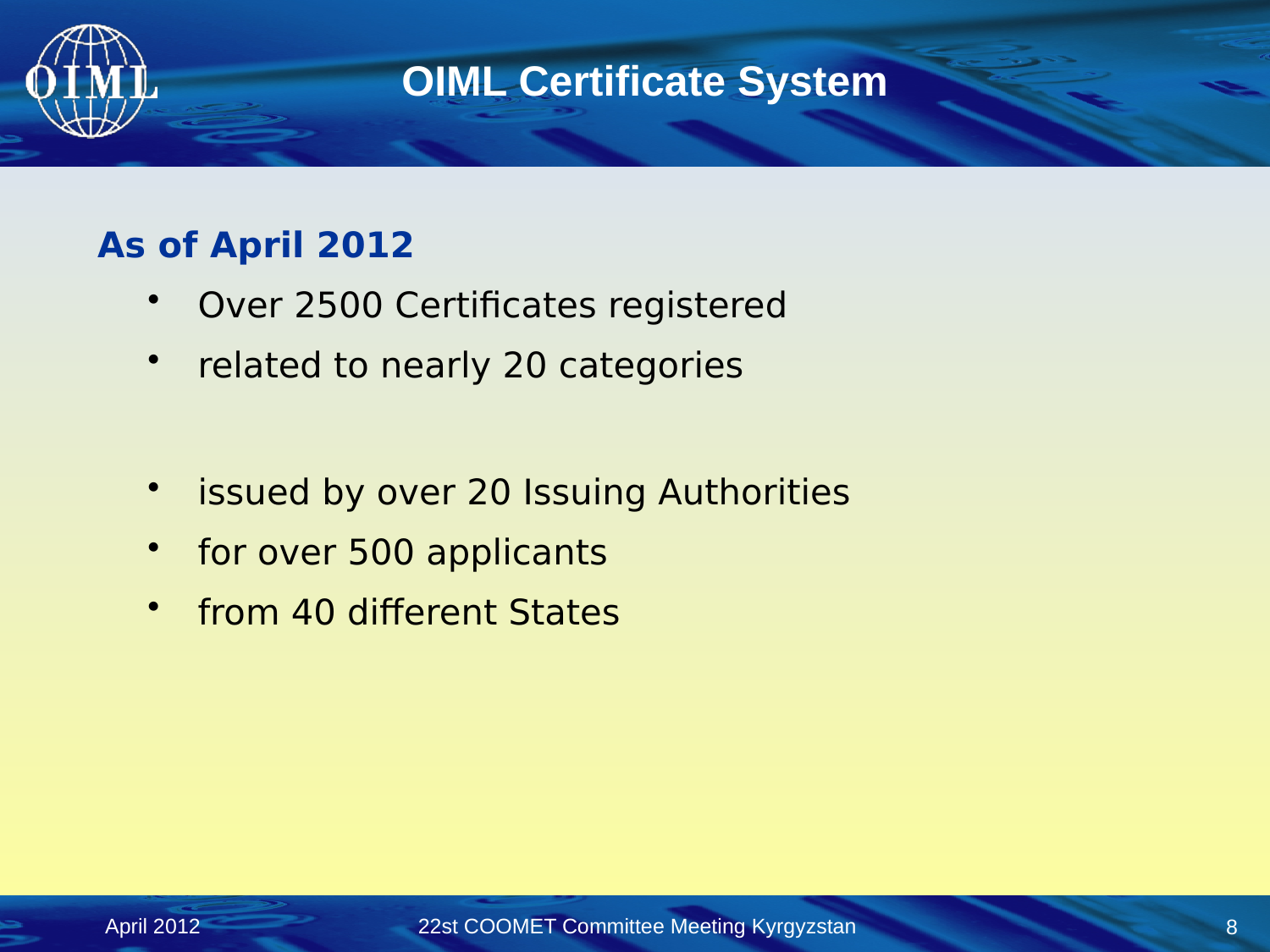

# OIML Certificate System
As of April 2012
Over 2500 Certificates registered
related to nearly 20 categories

issued by over 20 Issuing Authorities
for over 500 applicants
from 40 different States
 April 2012
22st COOMET Committee Meeting Kyrgyzstan
8